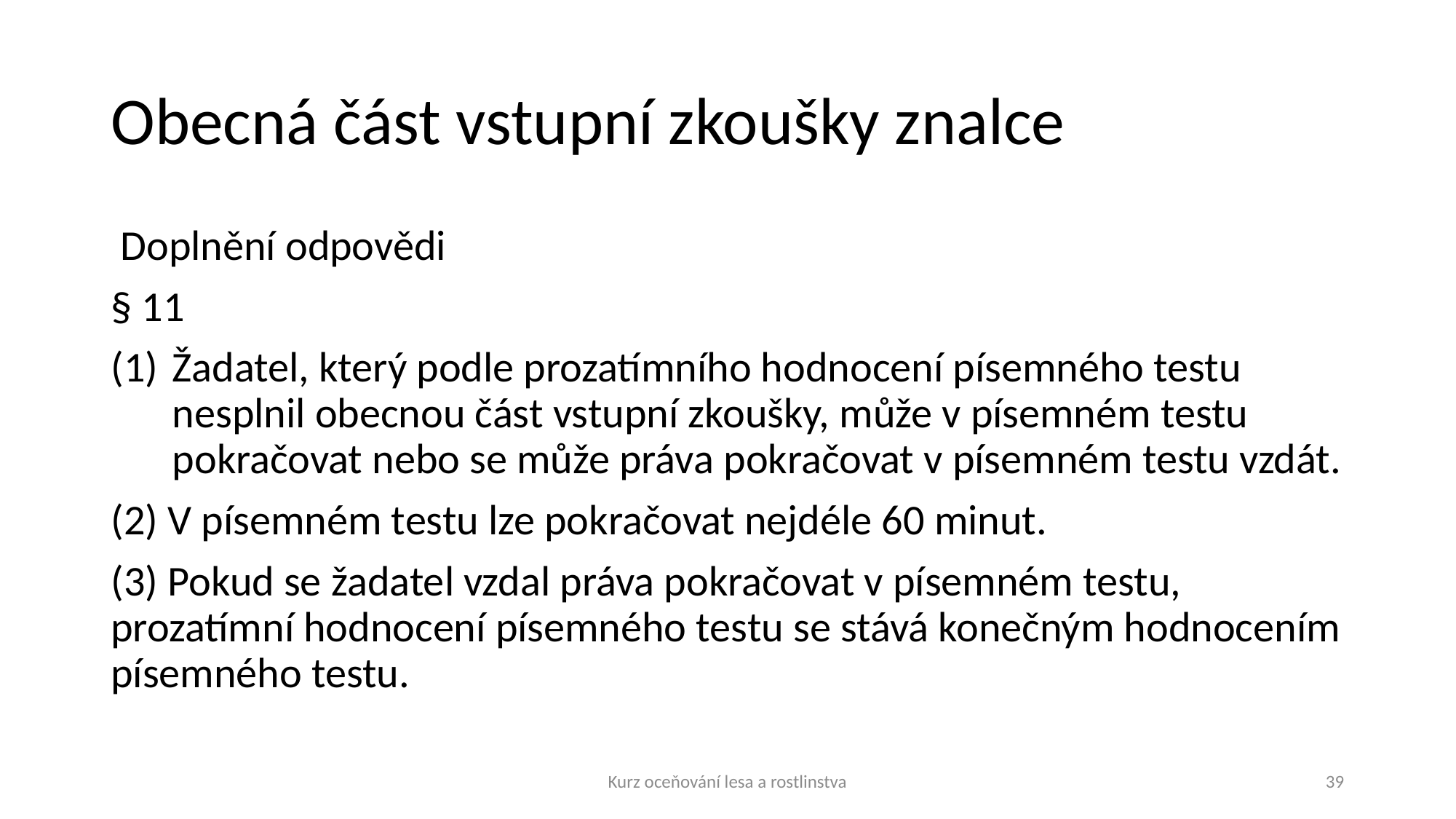

# Obecná část vstupní zkoušky znalce
 Doplnění odpovědi
§ 11
Žadatel, který podle prozatímního hodnocení písemného testu nesplnil obecnou část vstupní zkoušky, může v písemném testu pokračovat nebo se může práva pokračovat v písemném testu vzdát.
(2) V písemném testu lze pokračovat nejdéle 60 minut.
(3) Pokud se žadatel vzdal práva pokračovat v písemném testu, prozatímní hodnocení písemného testu se stává konečným hodnocením písemného testu.
Kurz oceňování lesa a rostlinstva
39